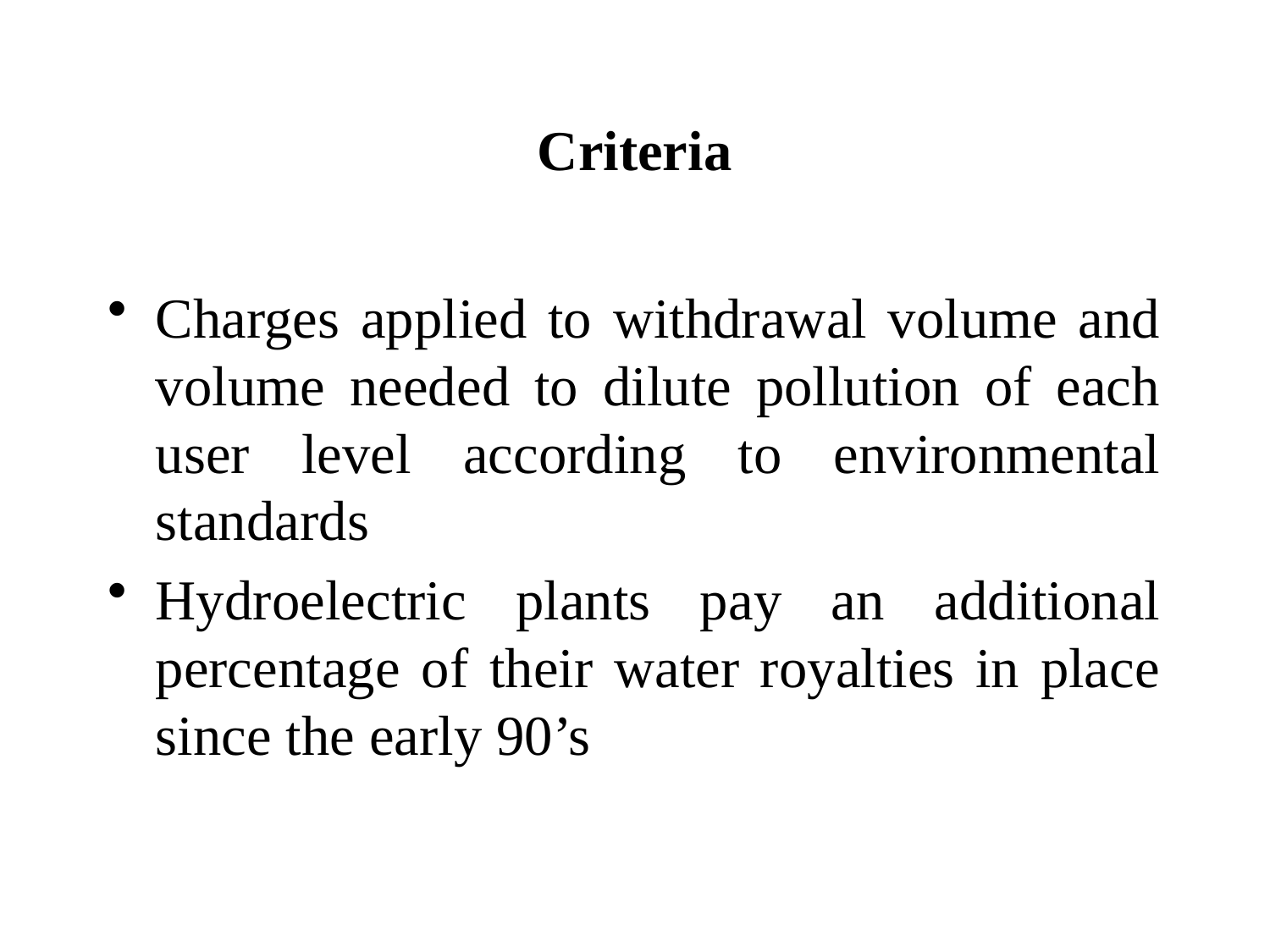

# Criteria
Charges applied to withdrawal volume and volume needed to dilute pollution of each user level according to environmental standards
Hydroelectric plants pay an additional percentage of their water royalties in place since the early 90’s